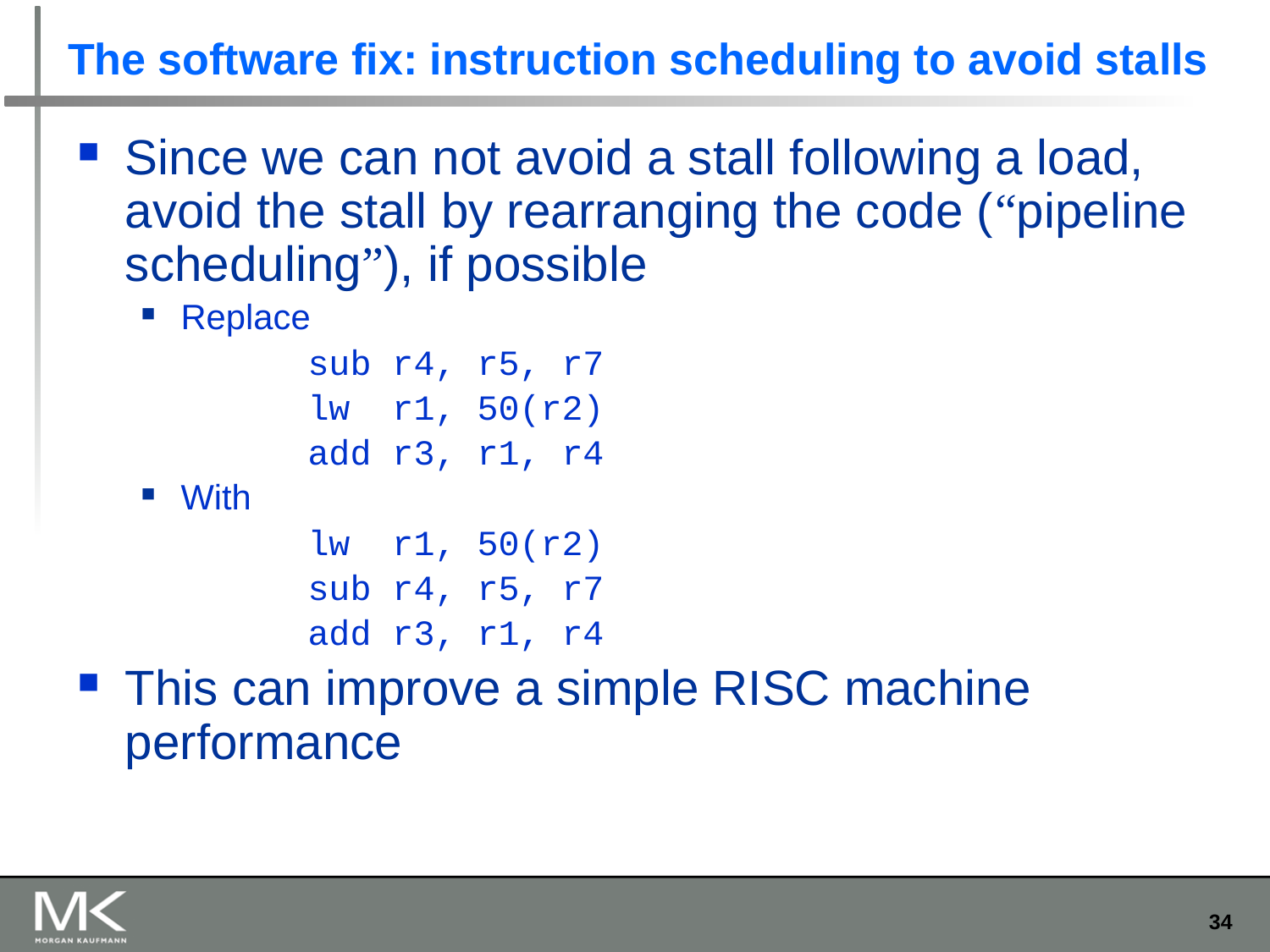

# The software fix: instruction scheduling to avoid stalls
Since we can not avoid a stall following a load, avoid the stall by rearranging the code (“pipeline scheduling”), if possible
Replace
		sub r4, r5, r7
		lw  r1, 50(r2)
		add r3, r1, r4
With
		lw  r1, 50(r2)
		sub r4, r5, r7
		add r3, r1, r4
This can improve a simple RISC machine performance